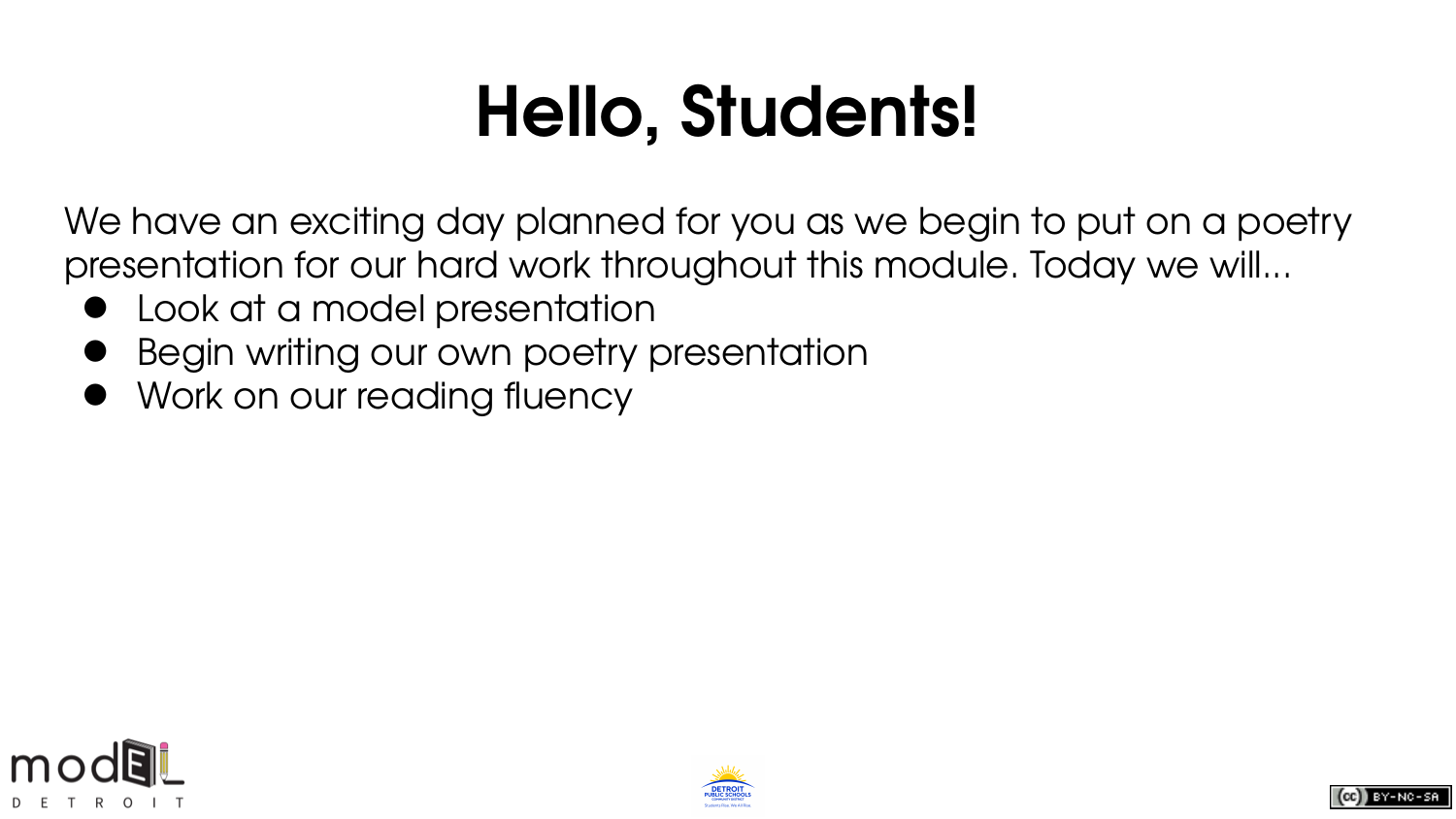

# Hello, Students!
We have an exciting day planned for you as we begin to put on a poetry presentation for our hard work throughout this module. Today we will...
Look at a model presentation
Begin writing our own poetry presentation
Work on our reading fluency